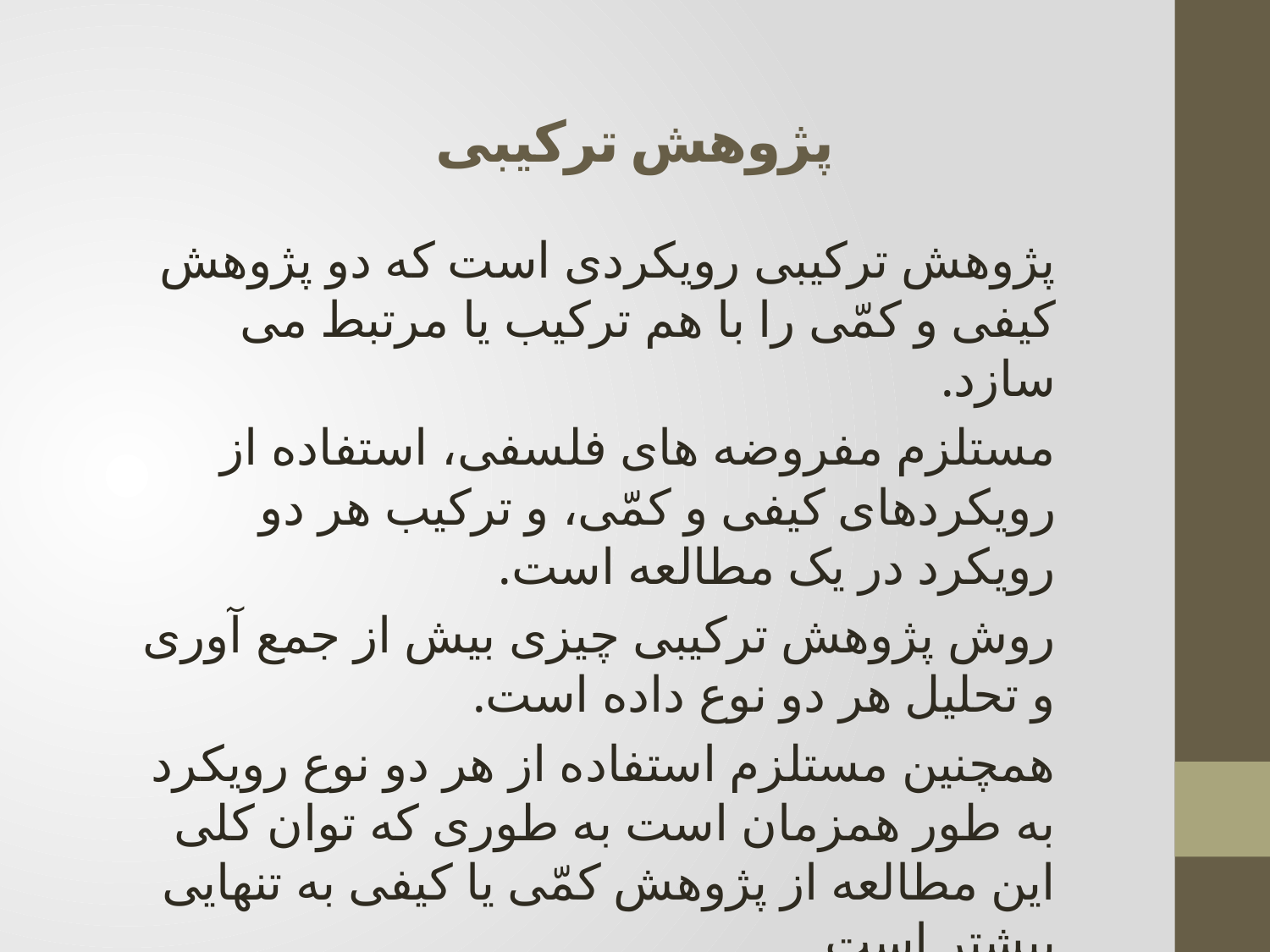

# پژوهش ترکیبی
پژوهش ترکیبی رویکردی است که دو پژوهش کیفی و کمّی را با هم ترکیب یا مرتبط می سازد.
مستلزم مفروضه های فلسفی، استفاده از رویکردهای کیفی و کمّی، و ترکیب هر دو رویکرد در یک مطالعه است.
روش پژوهش ترکیبی چیزی بیش از جمع آوری و تحلیل هر دو نوع داده است.
همچنین مستلزم استفاده از هر دو نوع رویکرد به طور همزمان است به طوری که توان کلی این مطالعه از پژوهش کمّی یا کیفی به تنهایی بیشتر است